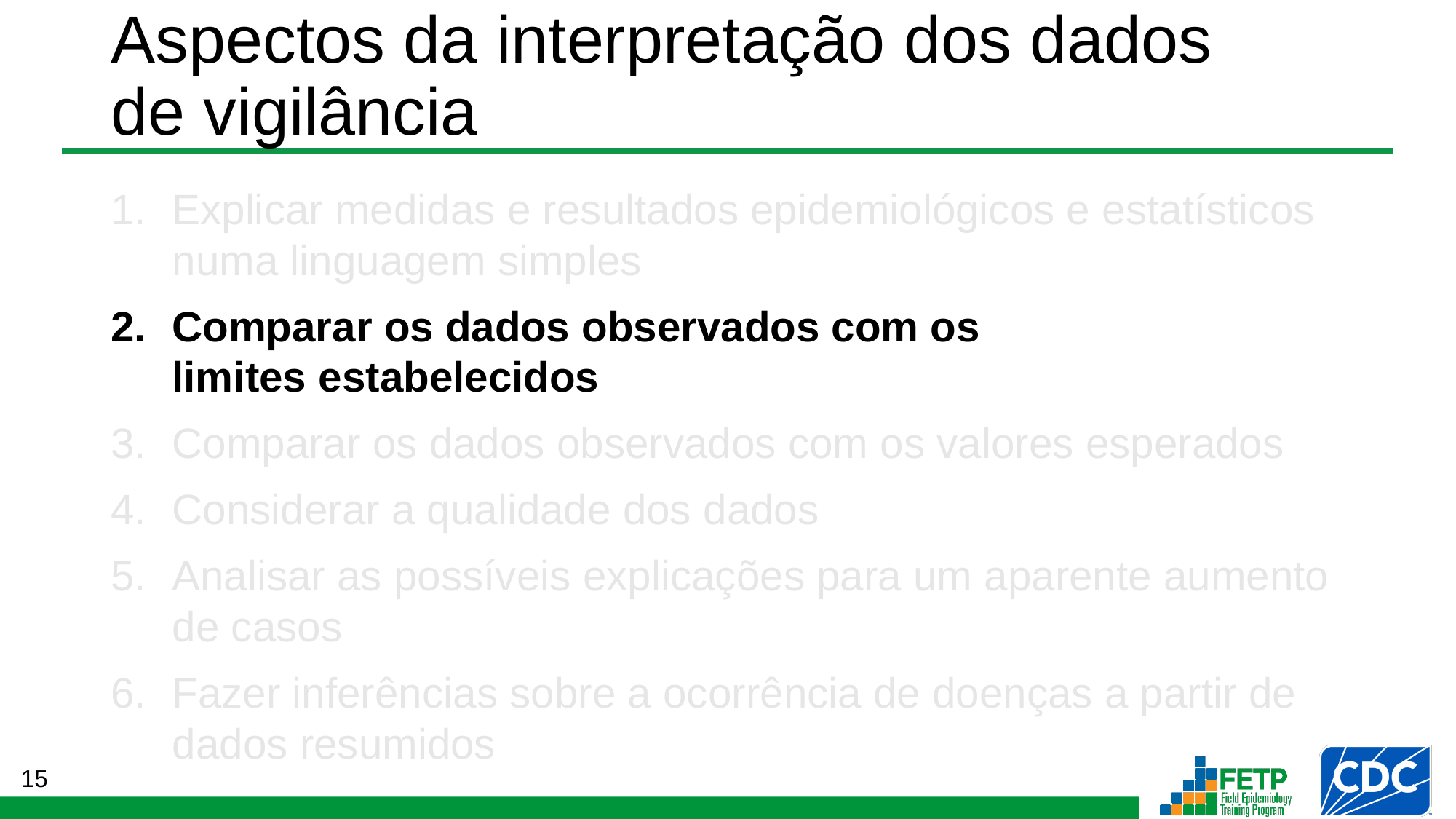

# Aspectos da interpretação dos dados de vigilância
Explicar medidas e resultados epidemiológicos e estatísticos numa linguagem simples
Comparar os dados observados com os
limites estabelecidos
Comparar os dados observados com os valores esperados
Considerar a qualidade dos dados
Analisar as possíveis explicações para um aparente aumento
de casos
Fazer inferências sobre a ocorrência de doenças a partir de
dados resumidos